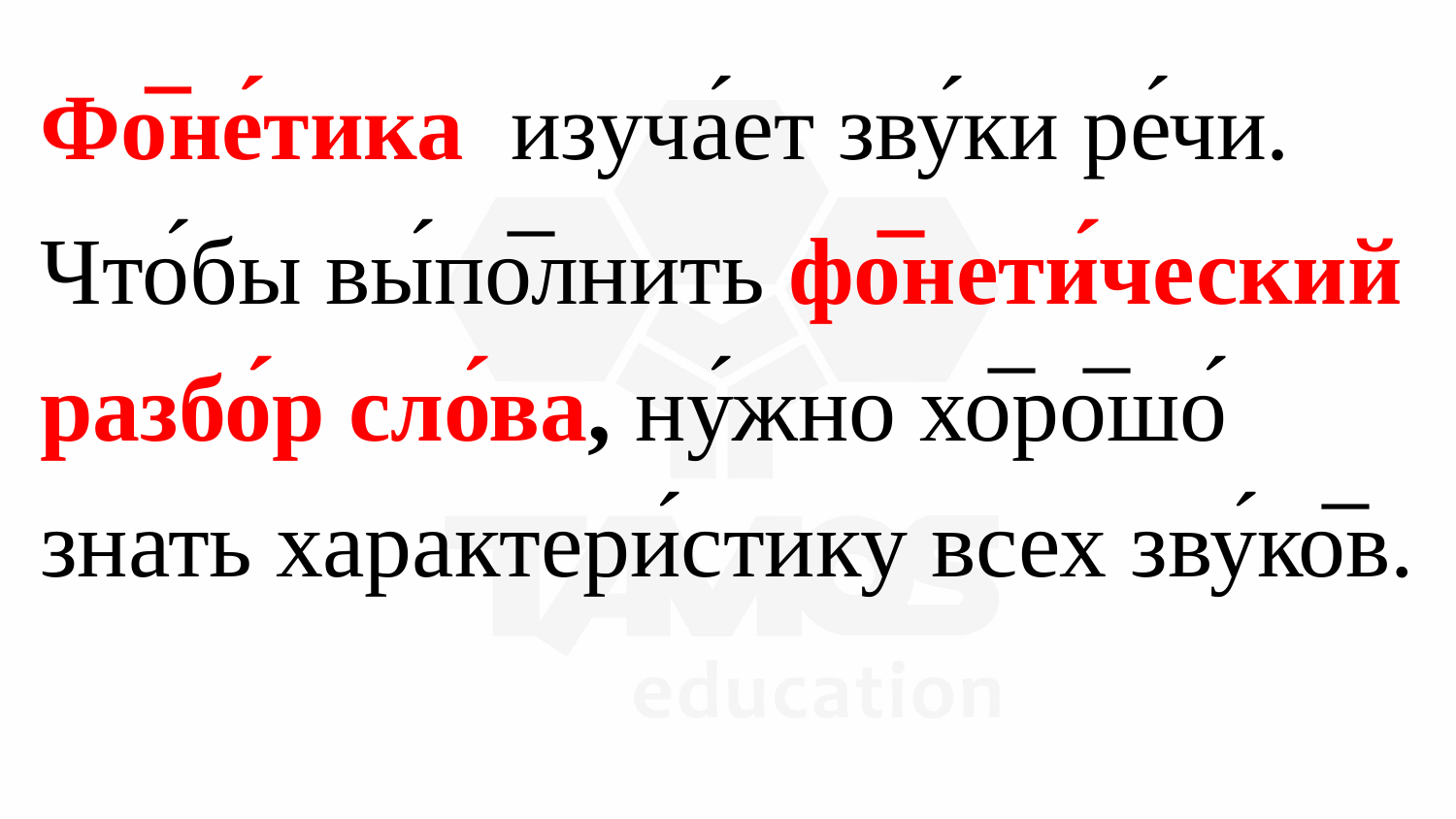

Фо̅не́тика  изуча́ет зву́ки ре́чи.
Что́бы вы́по̅лнить фо̅нети́ческий разбо́р сло́ва, ну́жно хо̅ро̅шо́ знать характери́стику всех зву́ко̅в.